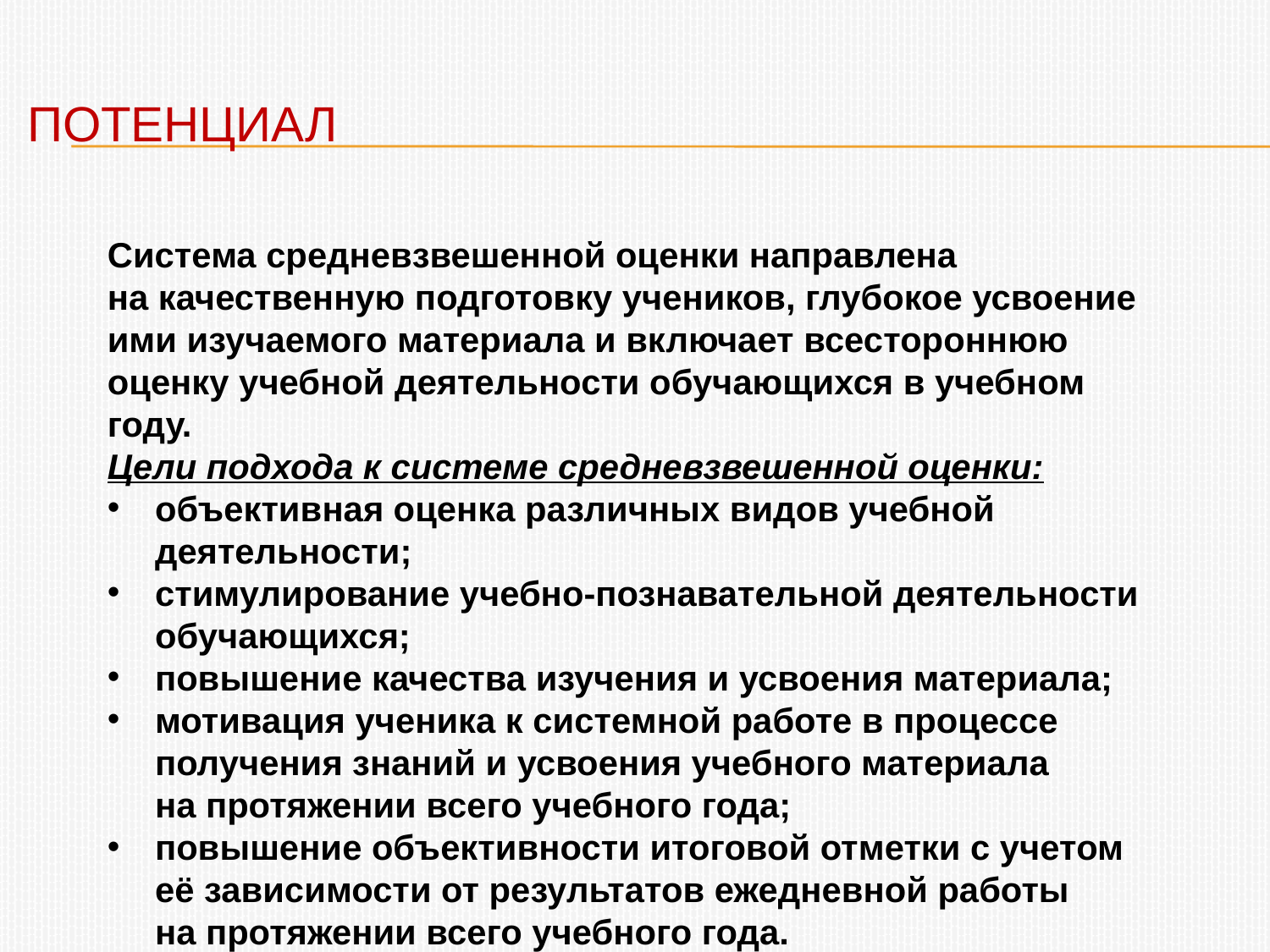

# Потенциал
Система средневзвешенной оценки направлена на качественную подготовку учеников, глубокое усвоение ими изучаемого материала и включает всестороннюю оценку учебной деятельности обучающихся в учебном году.
Цели подхода к системе средневзвешенной оценки:
объективная оценка различных видов учебной деятельности;
стимулирование учебно-познавательной деятельности обучающихся;
повышение качества изучения и усвоения материала;
мотивация ученика к системной работе в процессе получения знаний и усвоения учебного материала на протяжении всего учебного года;
повышение объективности итоговой отметки с учетом её зависимости от результатов ежедневной работы на протяжении всего учебного года.